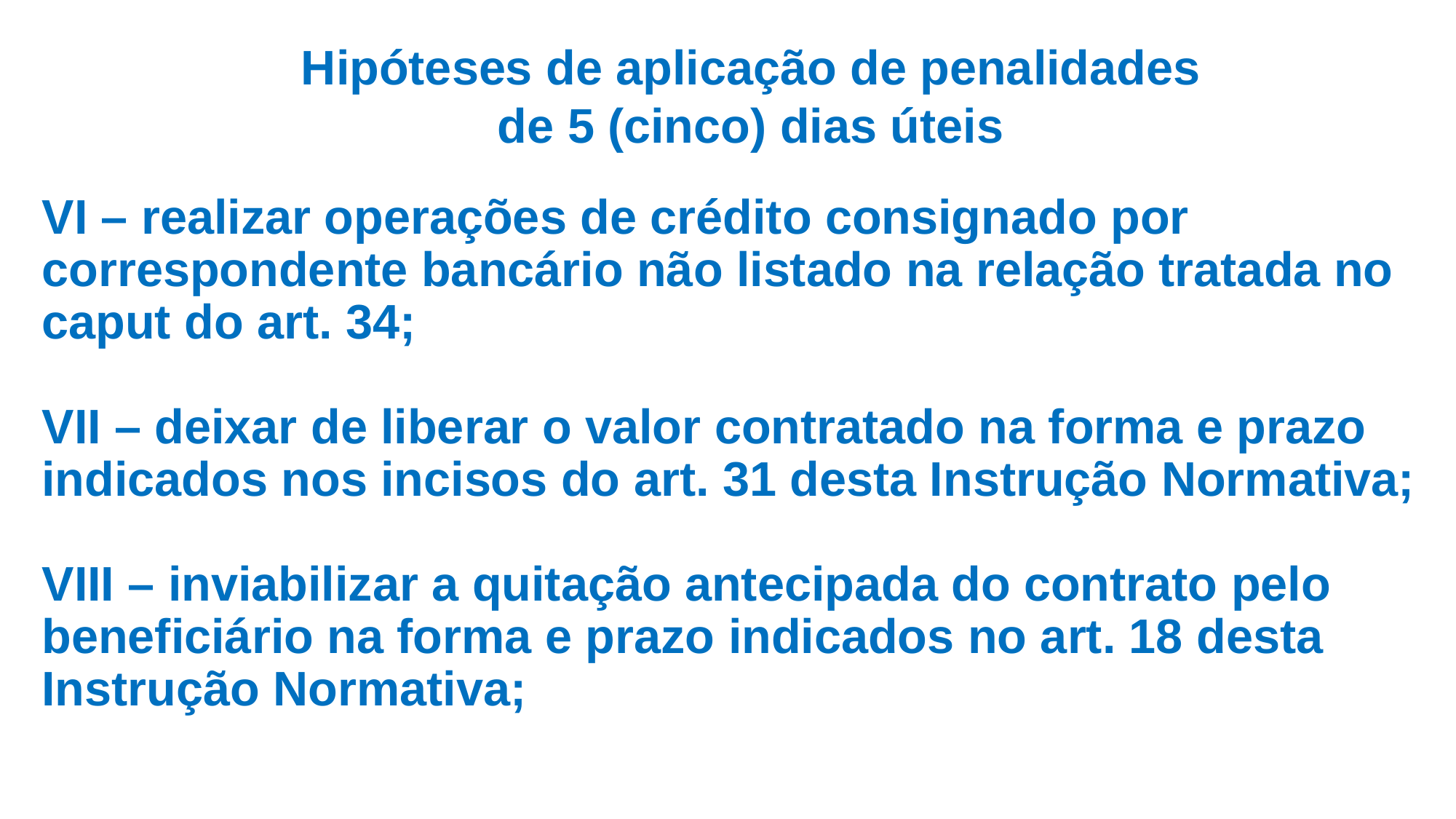

Hipóteses de aplicação de penalidades de 5 (cinco) dias úteis
# VI – realizar operações de crédito consignado por correspondente bancário não listado na relação tratada no caput do art. 34; VII – deixar de liberar o valor contratado na forma e prazo indicados nos incisos do art. 31 desta Instrução Normativa; VIII – inviabilizar a quitação antecipada do contrato pelo beneficiário na forma e prazo indicados no art. 18 desta Instrução Normativa;